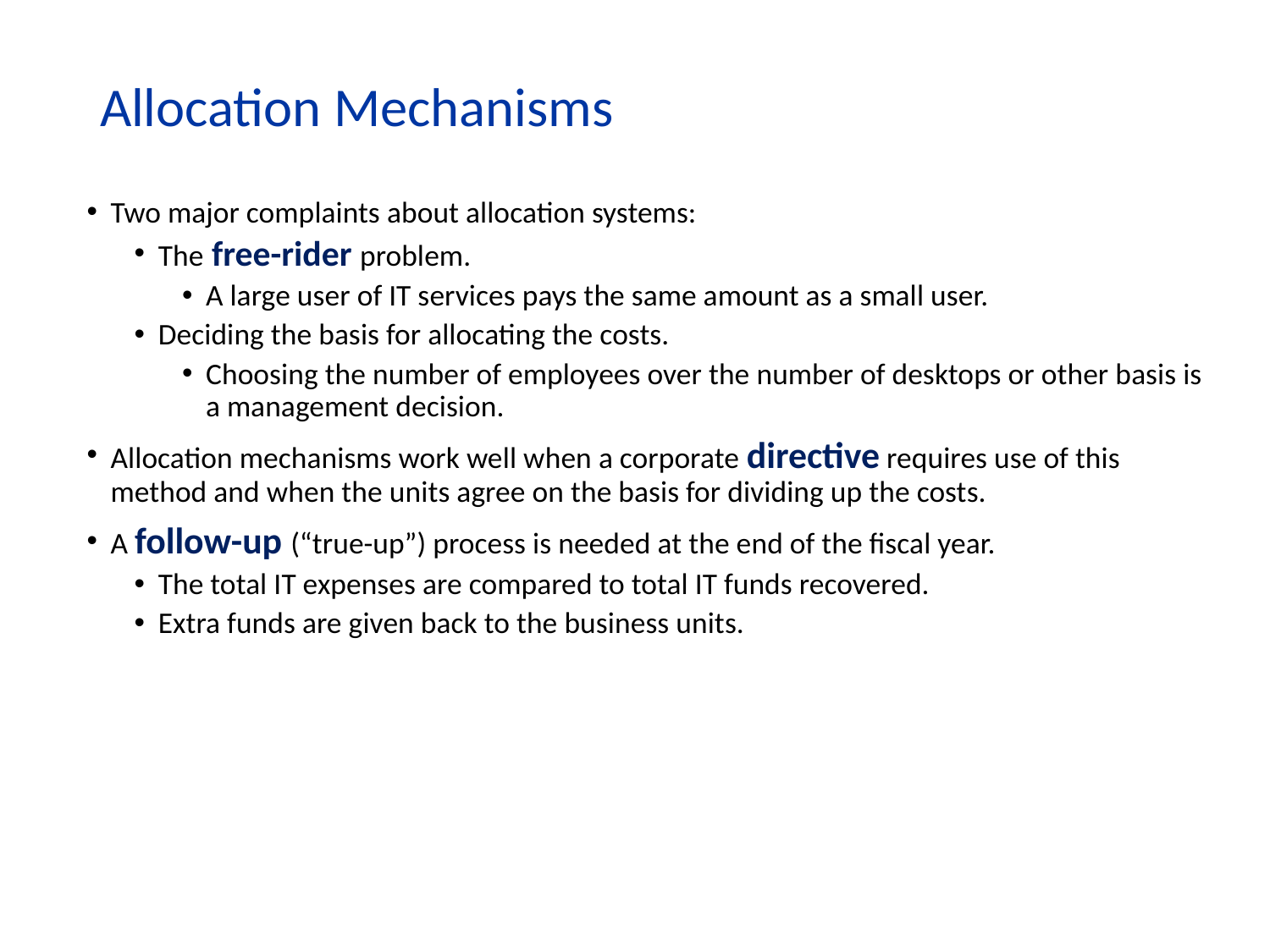

# Allocation Mechanisms
Two major complaints about allocation systems:
The free-rider problem.
A large user of IT services pays the same amount as a small user.
Deciding the basis for allocating the costs.
Choosing the number of employees over the number of desktops or other basis is a management decision.
Allocation mechanisms work well when a corporate directive requires use of this method and when the units agree on the basis for dividing up the costs.
A follow-up (“true-up”) process is needed at the end of the fiscal year.
The total IT expenses are compared to total IT funds recovered.
Extra funds are given back to the business units.